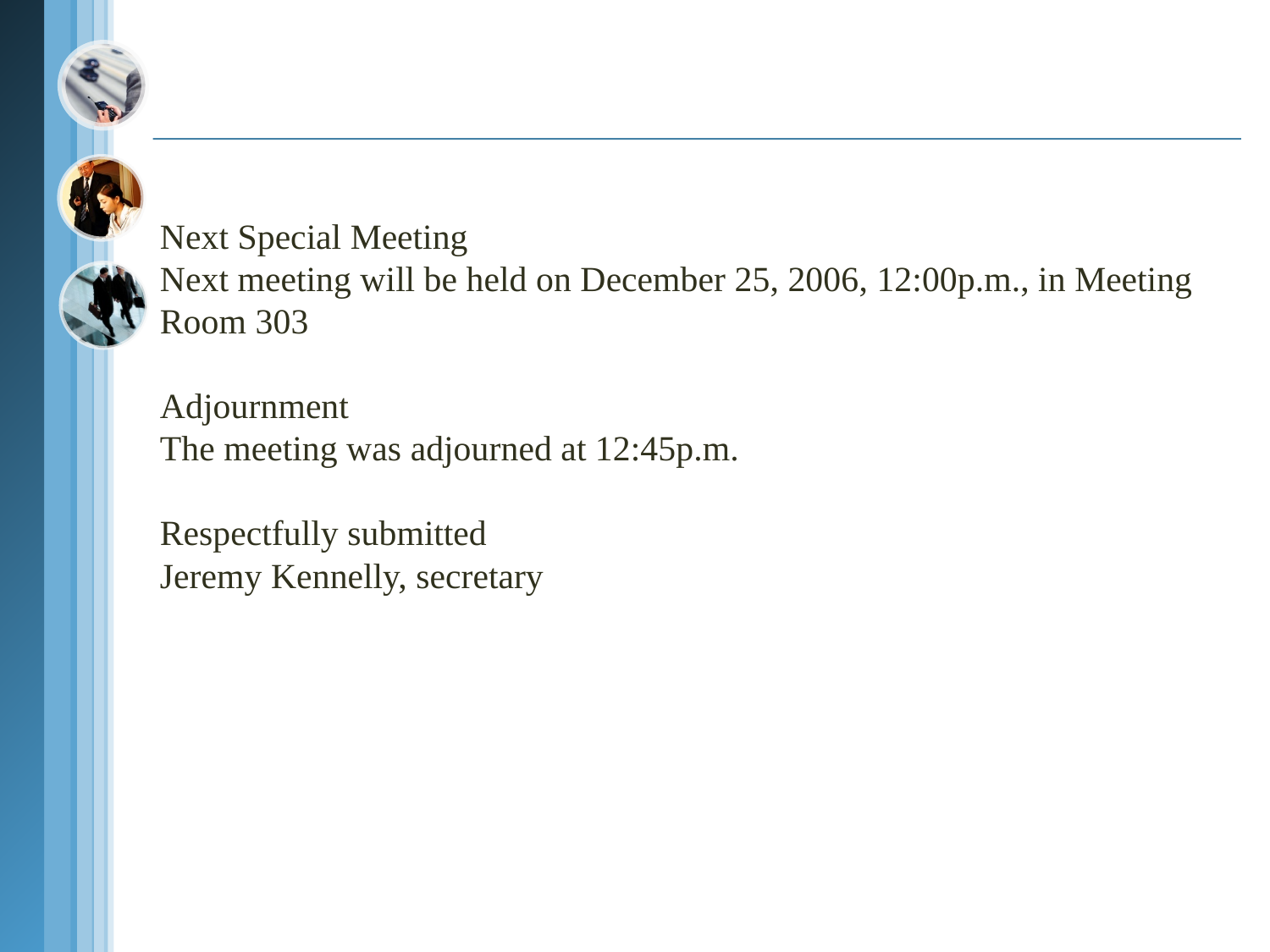

Next Special Meeting
Next meeting will be held on December 25, 2006, 12:00p.m., in Meeting Room 303

Adjournment
The meeting was adjourned at 12:45p.m.

Respectfully submitted
Jeremy Kennelly, secretary